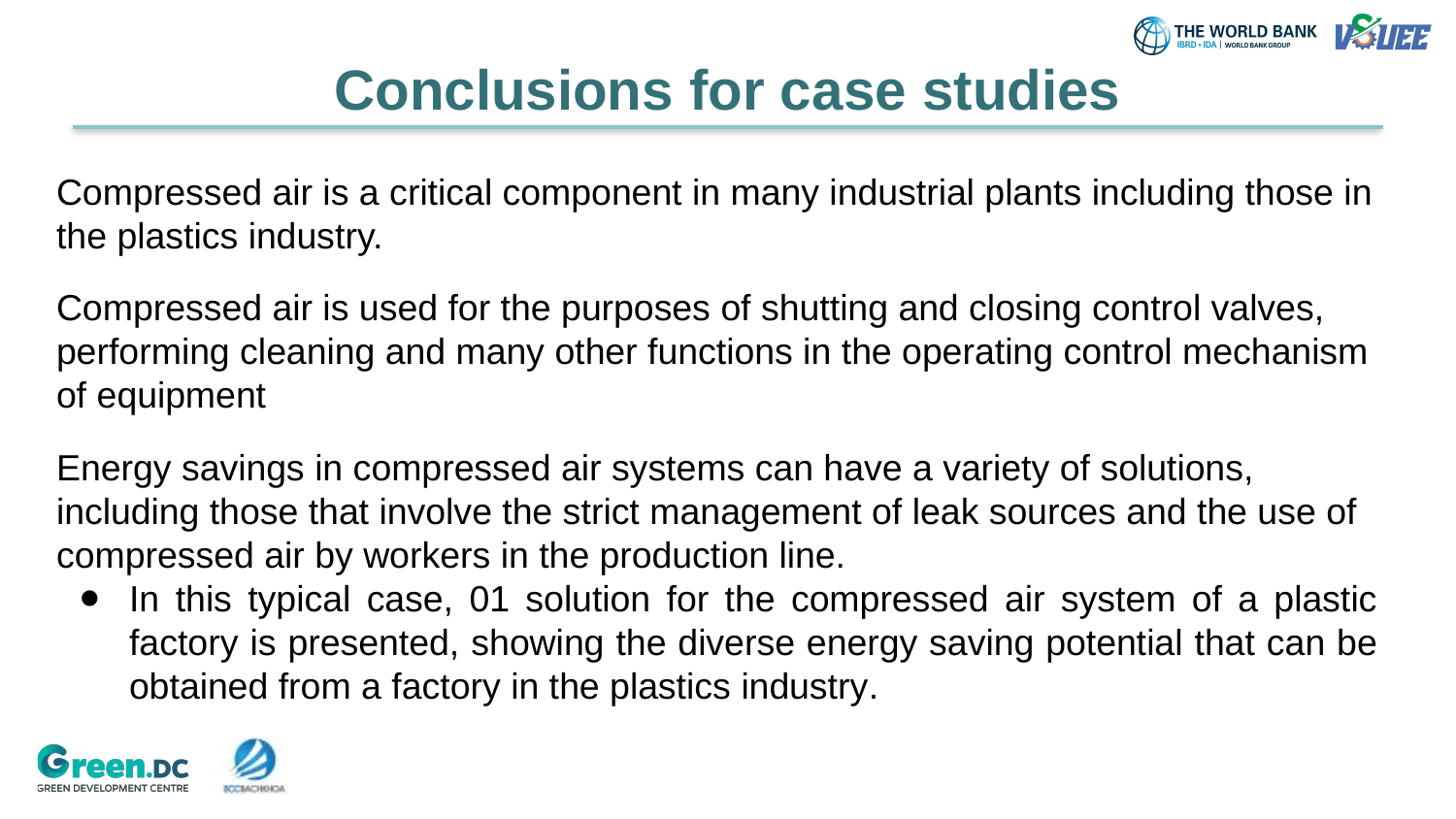

# Conclusions for case studies
Compressed air is a critical component in many industrial plants including those in the plastics industry.
Compressed air is used for the purposes of shutting and closing control valves, performing cleaning and many other functions in the operating control mechanism of equipment
Energy savings in compressed air systems can have a variety of solutions, including those that involve the strict management of leak sources and the use of compressed air by workers in the production line.
In this typical case, 01 solution for the compressed air system of a plastic factory is presented, showing the diverse energy saving potential that can be obtained from a factory in the plastics industry.